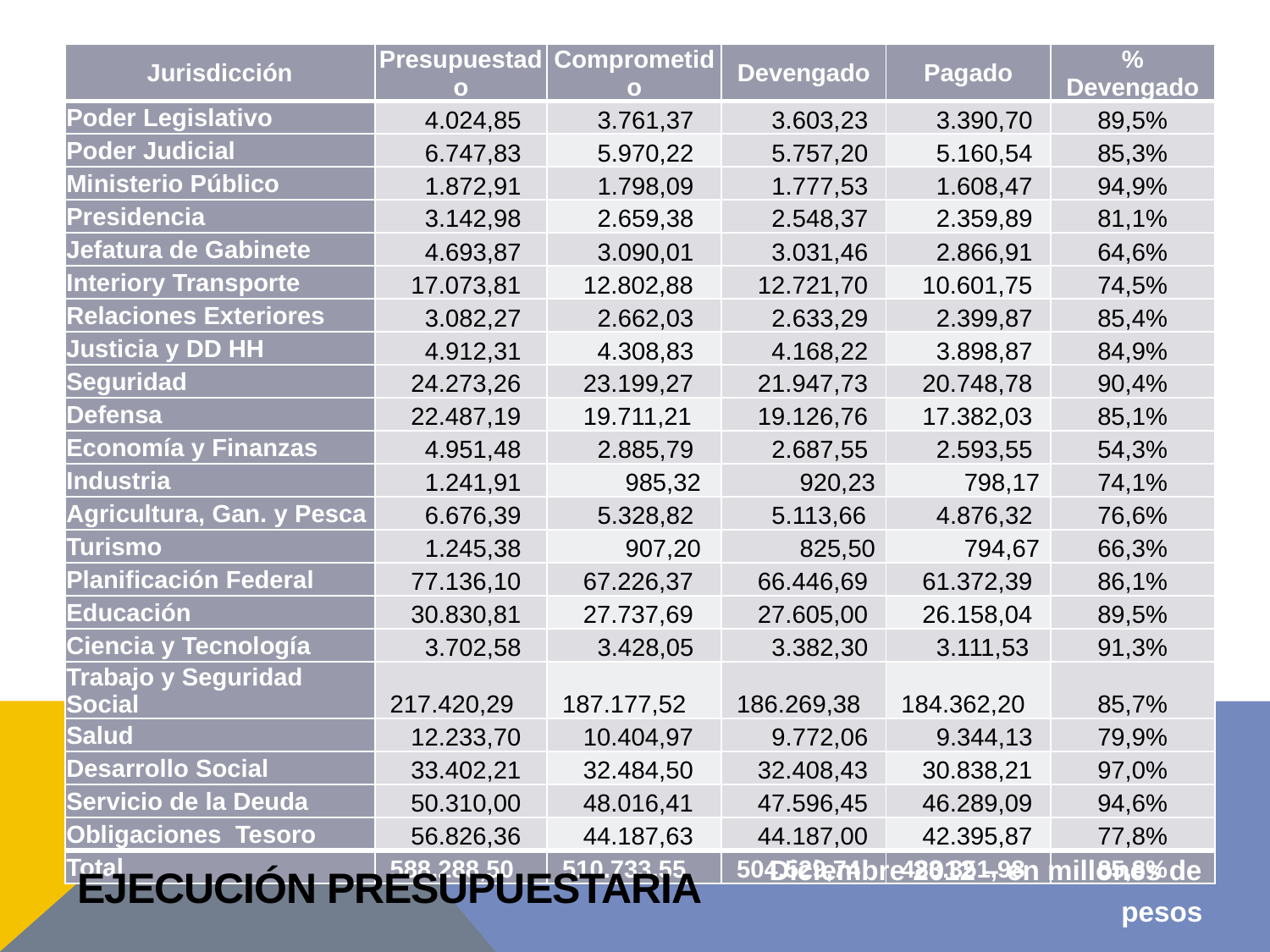

| Jurisdicción | Presupuestado | Comprometido | Devengado | Pagado | % Devengado |
| --- | --- | --- | --- | --- | --- |
| Poder Legislativo | 4.024,85 | 3.761,37 | 3.603,23 | 3.390,70 | 89,5% |
| Poder Judicial | 6.747,83 | 5.970,22 | 5.757,20 | 5.160,54 | 85,3% |
| Ministerio Público | 1.872,91 | 1.798,09 | 1.777,53 | 1.608,47 | 94,9% |
| Presidencia | 3.142,98 | 2.659,38 | 2.548,37 | 2.359,89 | 81,1% |
| Jefatura de Gabinete | 4.693,87 | 3.090,01 | 3.031,46 | 2.866,91 | 64,6% |
| Interiory Transporte | 17.073,81 | 12.802,88 | 12.721,70 | 10.601,75 | 74,5% |
| Relaciones Exteriores | 3.082,27 | 2.662,03 | 2.633,29 | 2.399,87 | 85,4% |
| Justicia y DD HH | 4.912,31 | 4.308,83 | 4.168,22 | 3.898,87 | 84,9% |
| Seguridad | 24.273,26 | 23.199,27 | 21.947,73 | 20.748,78 | 90,4% |
| Defensa | 22.487,19 | 19.711,21 | 19.126,76 | 17.382,03 | 85,1% |
| Economía y Finanzas | 4.951,48 | 2.885,79 | 2.687,55 | 2.593,55 | 54,3% |
| Industria | 1.241,91 | 985,32 | 920,23 | 798,17 | 74,1% |
| Agricultura, Gan. y Pesca | 6.676,39 | 5.328,82 | 5.113,66 | 4.876,32 | 76,6% |
| Turismo | 1.245,38 | 907,20 | 825,50 | 794,67 | 66,3% |
| Planificación Federal | 77.136,10 | 67.226,37 | 66.446,69 | 61.372,39 | 86,1% |
| Educación | 30.830,81 | 27.737,69 | 27.605,00 | 26.158,04 | 89,5% |
| Ciencia y Tecnología | 3.702,58 | 3.428,05 | 3.382,30 | 3.111,53 | 91,3% |
| Trabajo y Seguridad Social | 217.420,29 | 187.177,52 | 186.269,38 | 184.362,20 | 85,7% |
| Salud | 12.233,70 | 10.404,97 | 9.772,06 | 9.344,13 | 79,9% |
| Desarrollo Social | 33.402,21 | 32.484,50 | 32.408,43 | 30.838,21 | 97,0% |
| Servicio de la Deuda | 50.310,00 | 48.016,41 | 47.596,45 | 46.289,09 | 94,6% |
| Obligaciones Tesoro | 56.826,36 | 44.187,63 | 44.187,00 | 42.395,87 | 77,8% |
| Total | 588.288,50 | 510.733,55 | 504.529,74 | 483.351,98 | 85,8% |
Diciembre 2012 – en millones de pesos
# Ejecución Presupuestaria